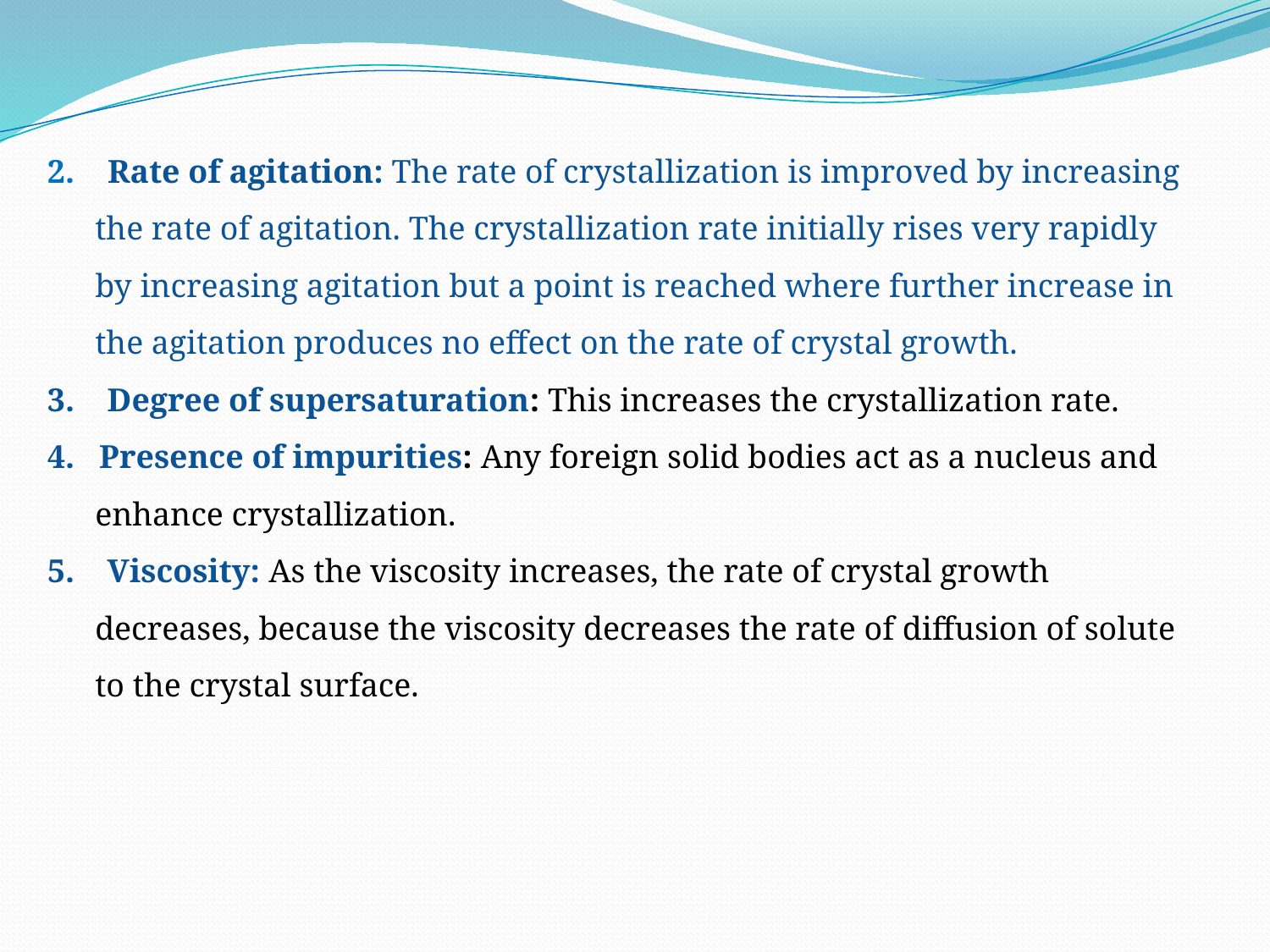

2.    Rate of agitation: The rate of crystallization is improved by increasing the rate of agitation. The crystallization rate initially rises very rapidly by increasing agitation but a point is reached where further increase in the agitation produces no effect on the rate of crystal growth.
3.    Degree of supersaturation: This increases the crystallization rate.
4.   Presence of impurities: Any foreign solid bodies act as a nucleus and enhance crystallization.
5.    Viscosity: As the viscosity increases, the rate of crystal growth decreases, because the viscosity decreases the rate of diffusion of solute to the crystal surface.